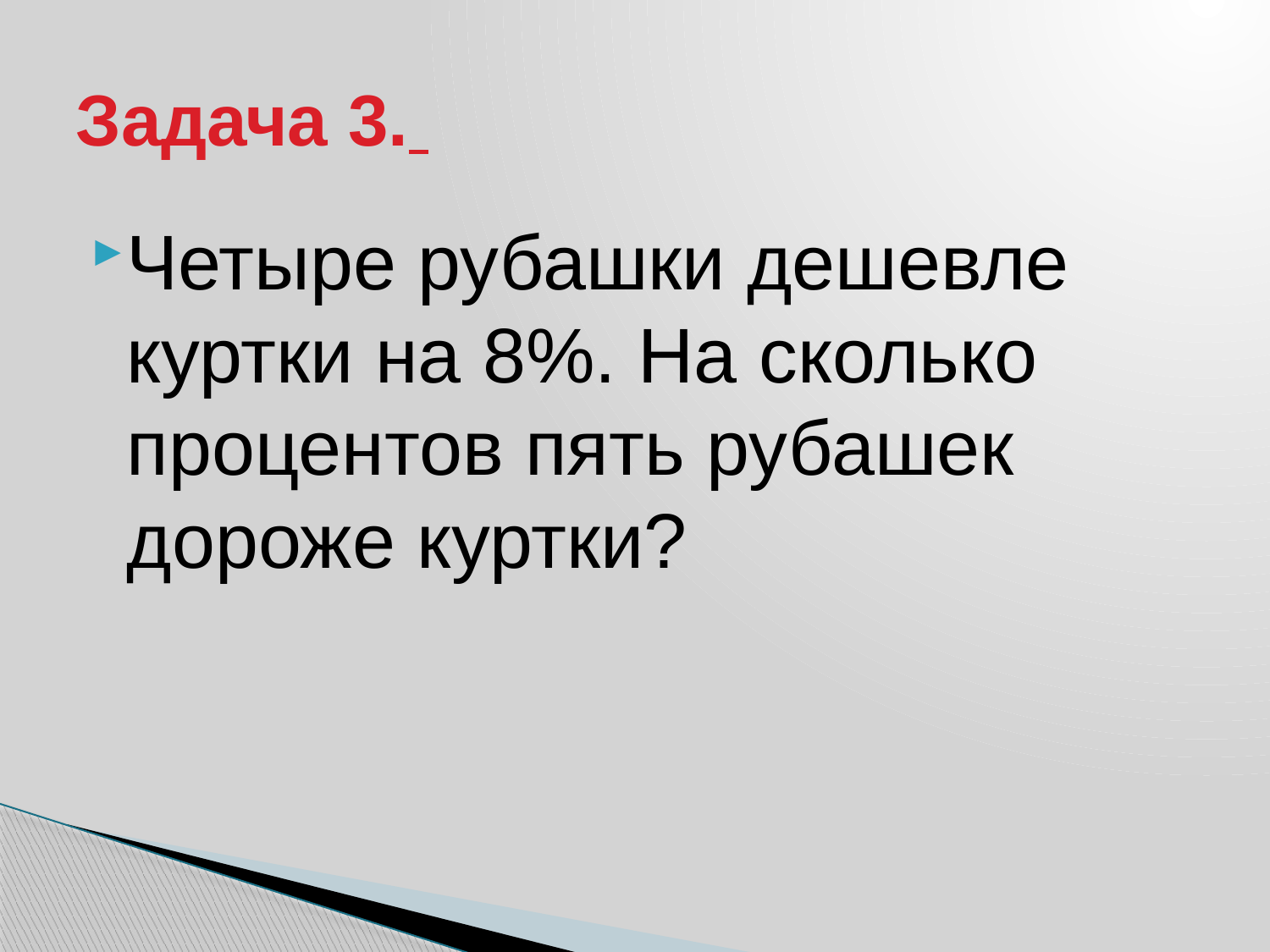

# Задача 3.
Четыре рубашки дешевле куртки на 8%. На сколько процентов пять рубашек дороже куртки?